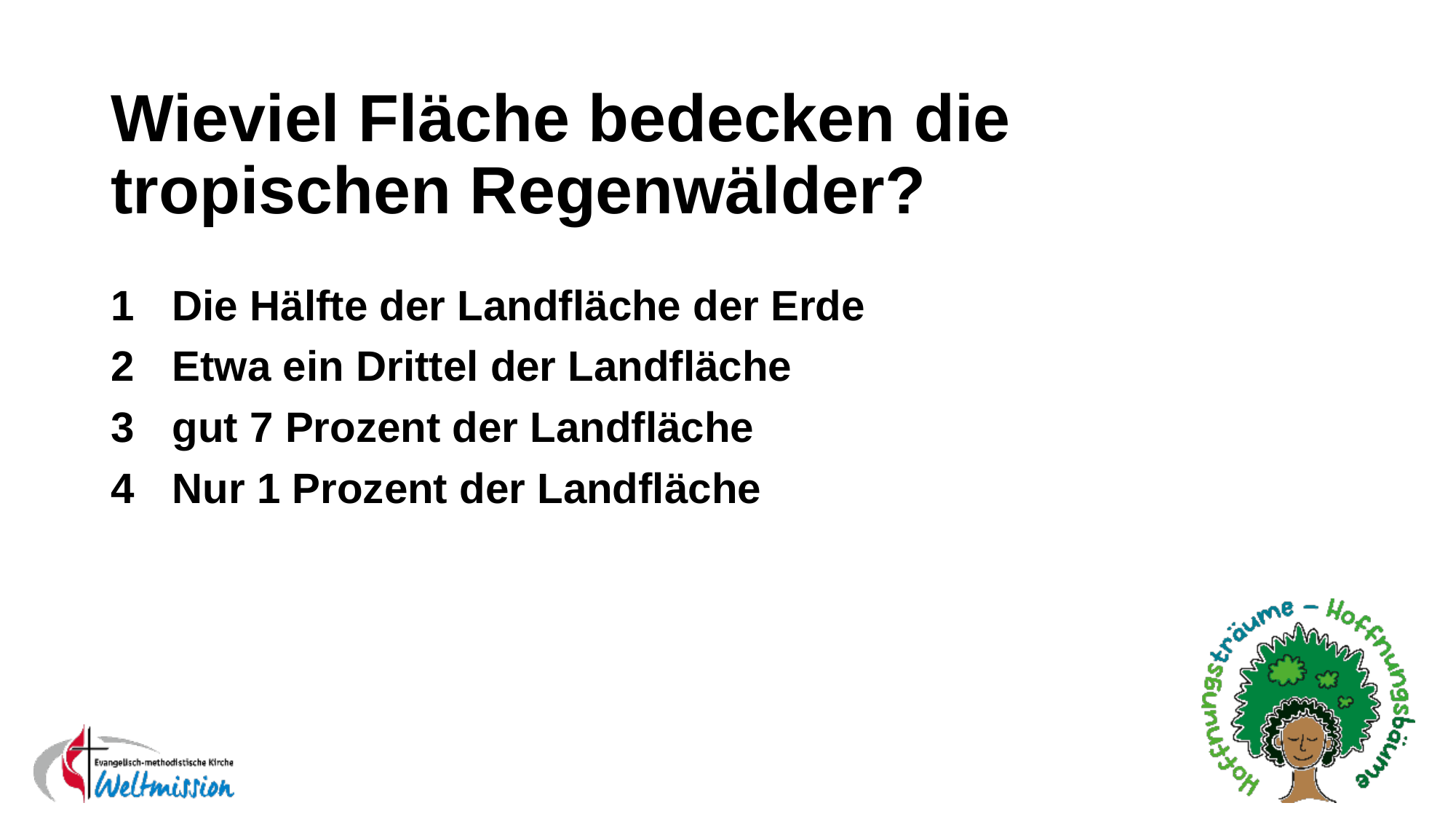

# Wieviel Fläche bedecken die tropischen Regenwälder?
Die Hälfte der Landfläche der Erde
Etwa ein Drittel der Landfläche
gut 7 Prozent der Landfläche
Nur 1 Prozent der Landfläche